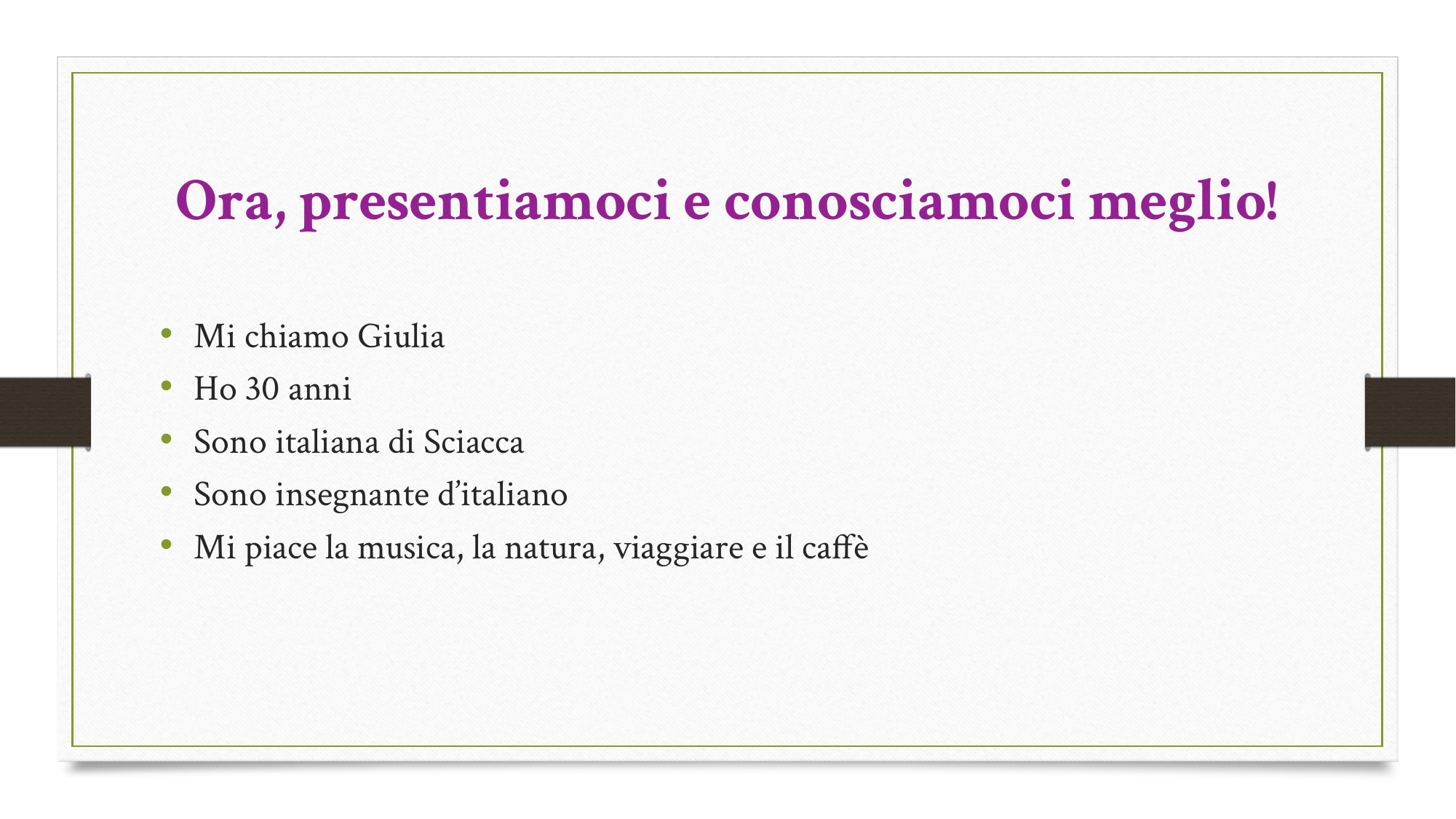

# Ora, presentiamoci e conosciamoci meglio!
Mi chiamo Giulia
Ho 30 anni
Sono italiana di Sciacca
Sono insegnante d’italiano
Mi piace la musica, la natura, viaggiare e il caffè